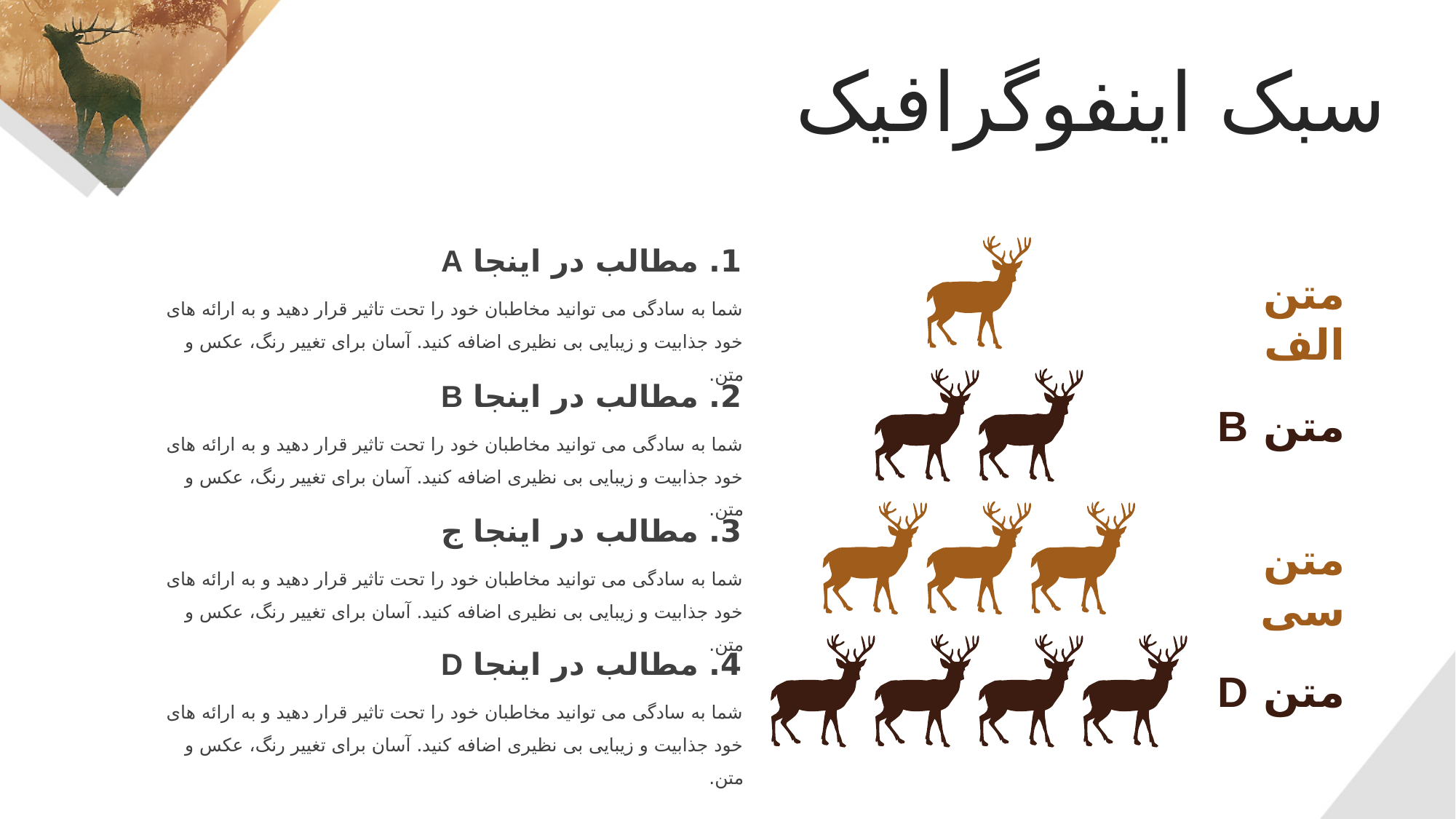

سبک اینفوگرافیک

1. مطالب در اینجا A
شما به سادگی می توانید مخاطبان خود را تحت تاثیر قرار دهید و به ارائه های خود جذابیت و زیبایی بی نظیری اضافه کنید. آسان برای تغییر رنگ، عکس و متن.
متن الف

2. مطالب در اینجا B
شما به سادگی می توانید مخاطبان خود را تحت تاثیر قرار دهید و به ارائه های خود جذابیت و زیبایی بی نظیری اضافه کنید. آسان برای تغییر رنگ، عکس و متن.
متن B

3. مطالب در اینجا ج
شما به سادگی می توانید مخاطبان خود را تحت تاثیر قرار دهید و به ارائه های خود جذابیت و زیبایی بی نظیری اضافه کنید. آسان برای تغییر رنگ، عکس و متن.
متن سی

4. مطالب در اینجا D
شما به سادگی می توانید مخاطبان خود را تحت تاثیر قرار دهید و به ارائه های خود جذابیت و زیبایی بی نظیری اضافه کنید. آسان برای تغییر رنگ، عکس و متن.
متن D